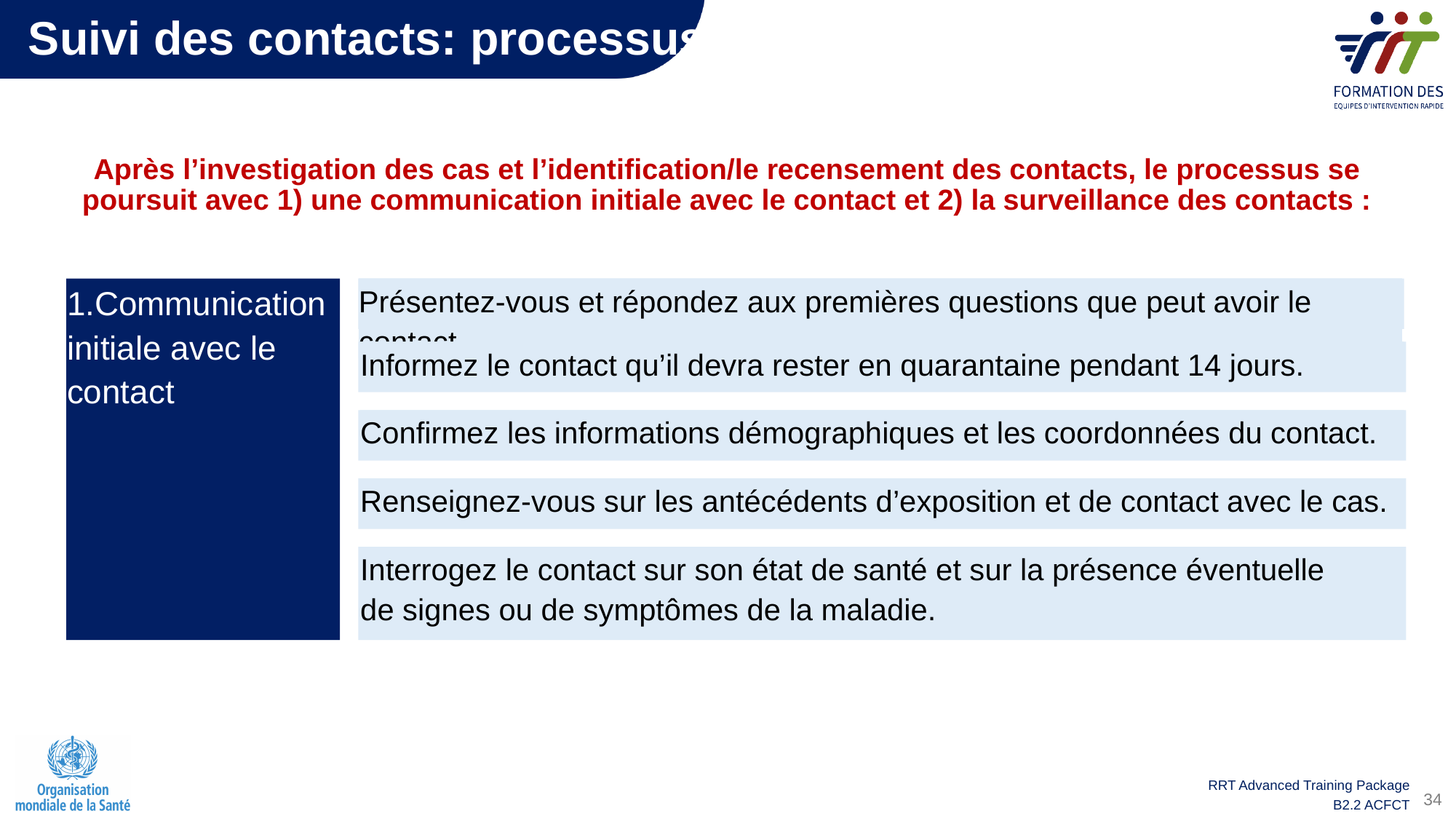

Suivi des contacts: processus
Après l’investigation des cas et l’identification/le recensement des contacts, le processus se poursuit avec 1) une communication initiale avec le contact et 2) la surveillance des contacts :

Présentez-vous et répondez aux premières questions que peut avoir le contact.

1.Communication initiale avec le contact

Informez le contact qu’il devra rester en quarantaine pendant 14 jours.

Confirmez les informations démographiques et les coordonnées du contact.

Renseignez-vous sur les antécédents d’exposition et de contact avec le cas.

Interrogez le contact sur son état de santé et sur la présence éventuelle de signes ou de symptômes de la maladie.